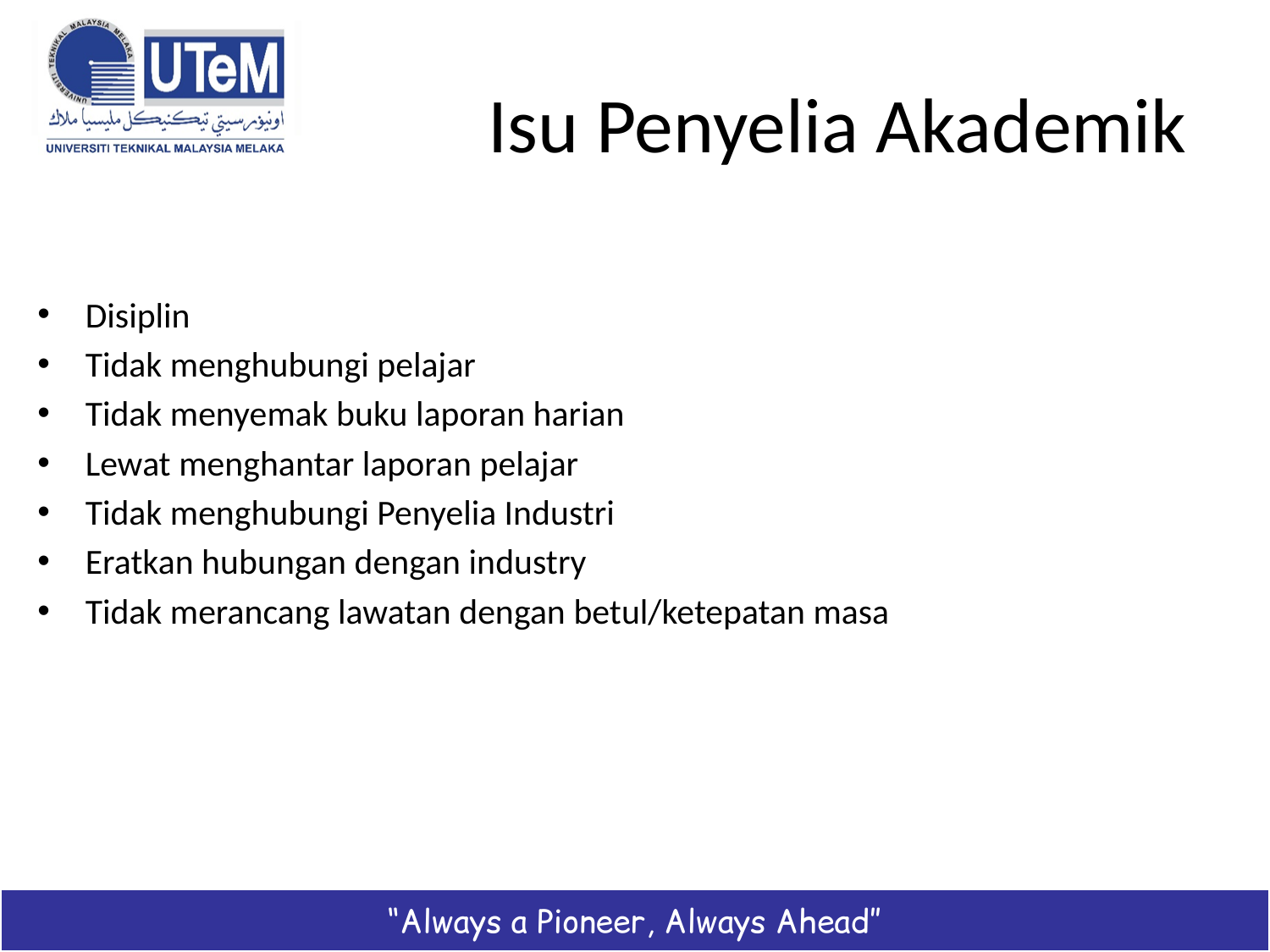

# Isu Penyelia Akademik
Disiplin
Tidak menghubungi pelajar
Tidak menyemak buku laporan harian
Lewat menghantar laporan pelajar
Tidak menghubungi Penyelia Industri
Eratkan hubungan dengan industry
Tidak merancang lawatan dengan betul/ketepatan masa